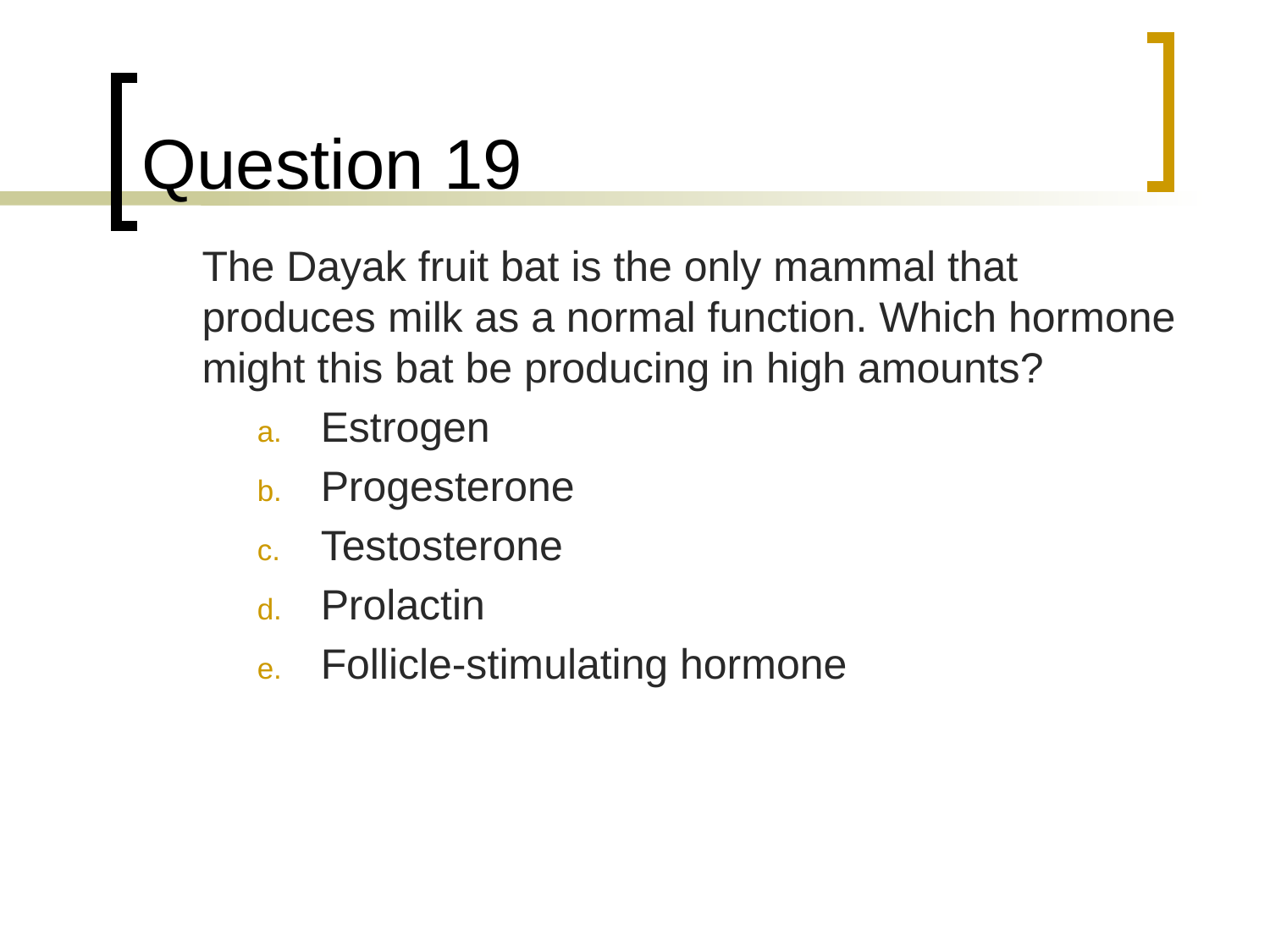

# Question 19
	The Dayak fruit bat is the only mammal that produces milk as a normal function. Which hormone might this bat be producing in high amounts?
Estrogen
Progesterone
Testosterone
Prolactin
Follicle-stimulating hormone